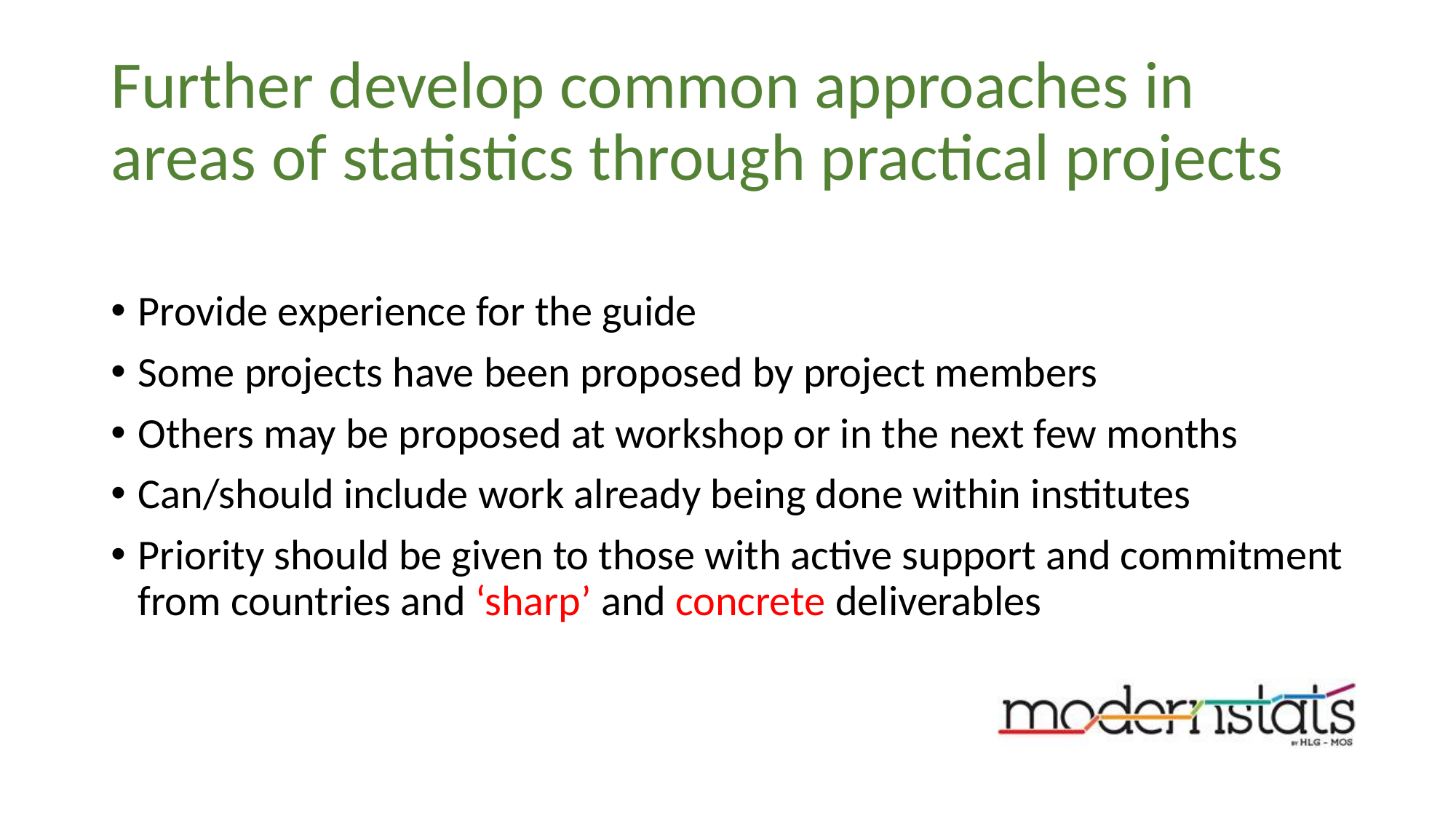

# Further develop common approaches in areas of statistics through practical projects

Provide experience for the guide
Some projects have been proposed by project members
Others may be proposed at workshop or in the next few months
Can/should include work already being done within institutes
Priority should be given to those with active support and commitment from countries and ‘sharp’ and concrete deliverables